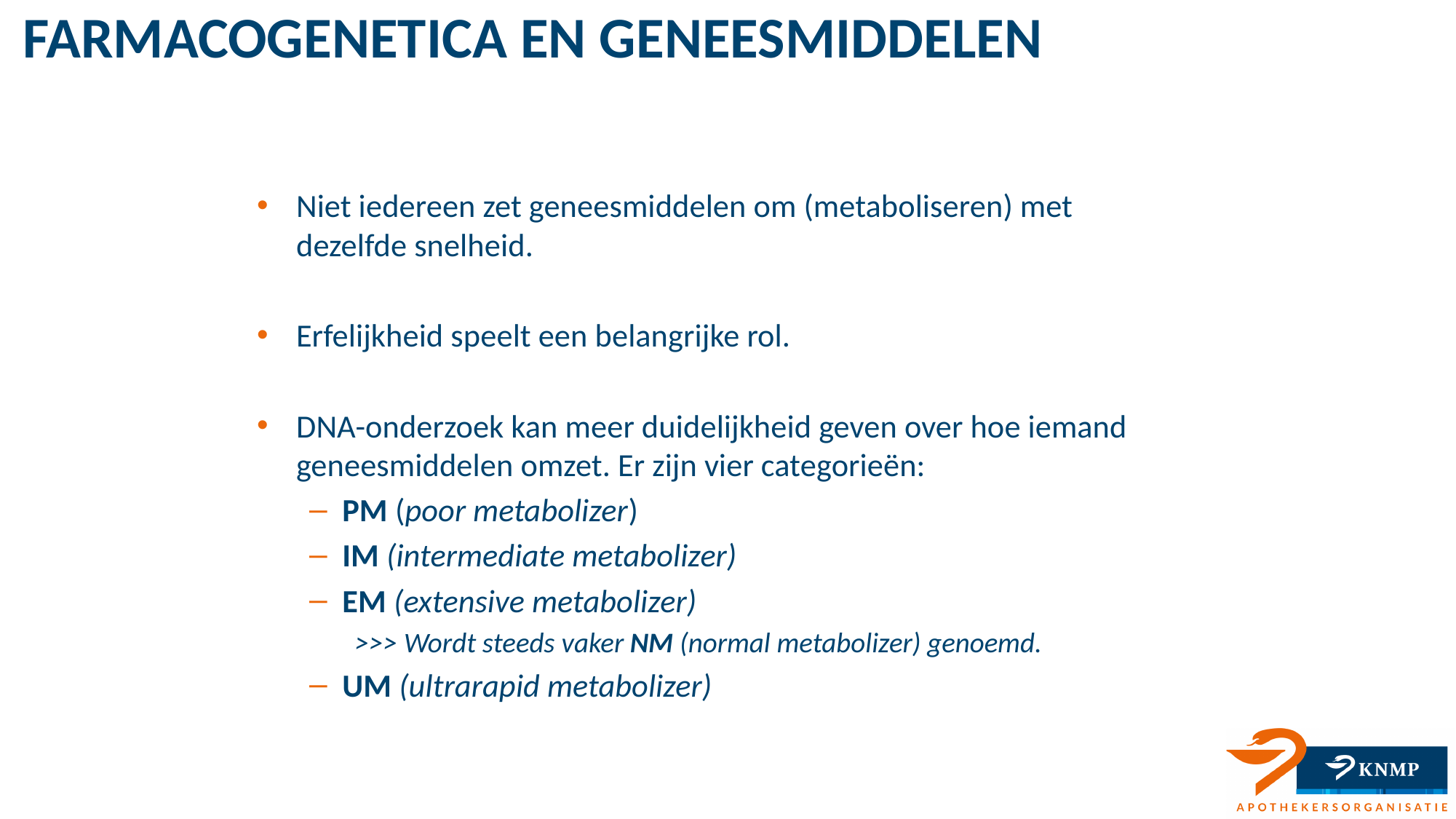

# Farmacogenetica en geneesmiddelen
Niet iedereen zet geneesmiddelen om (metaboliseren) met dezelfde snelheid.

Erfelijkheid speelt een belangrijke rol.

DNA-onderzoek kan meer duidelijkheid geven over hoe iemand geneesmiddelen omzet. Er zijn vier categorieën:
PM (poor metabolizer)
IM (intermediate metabolizer)
EM (extensive metabolizer)
   >>> Wordt steeds vaker NM (normal metabolizer) genoemd.
UM (ultrarapid metabolizer)